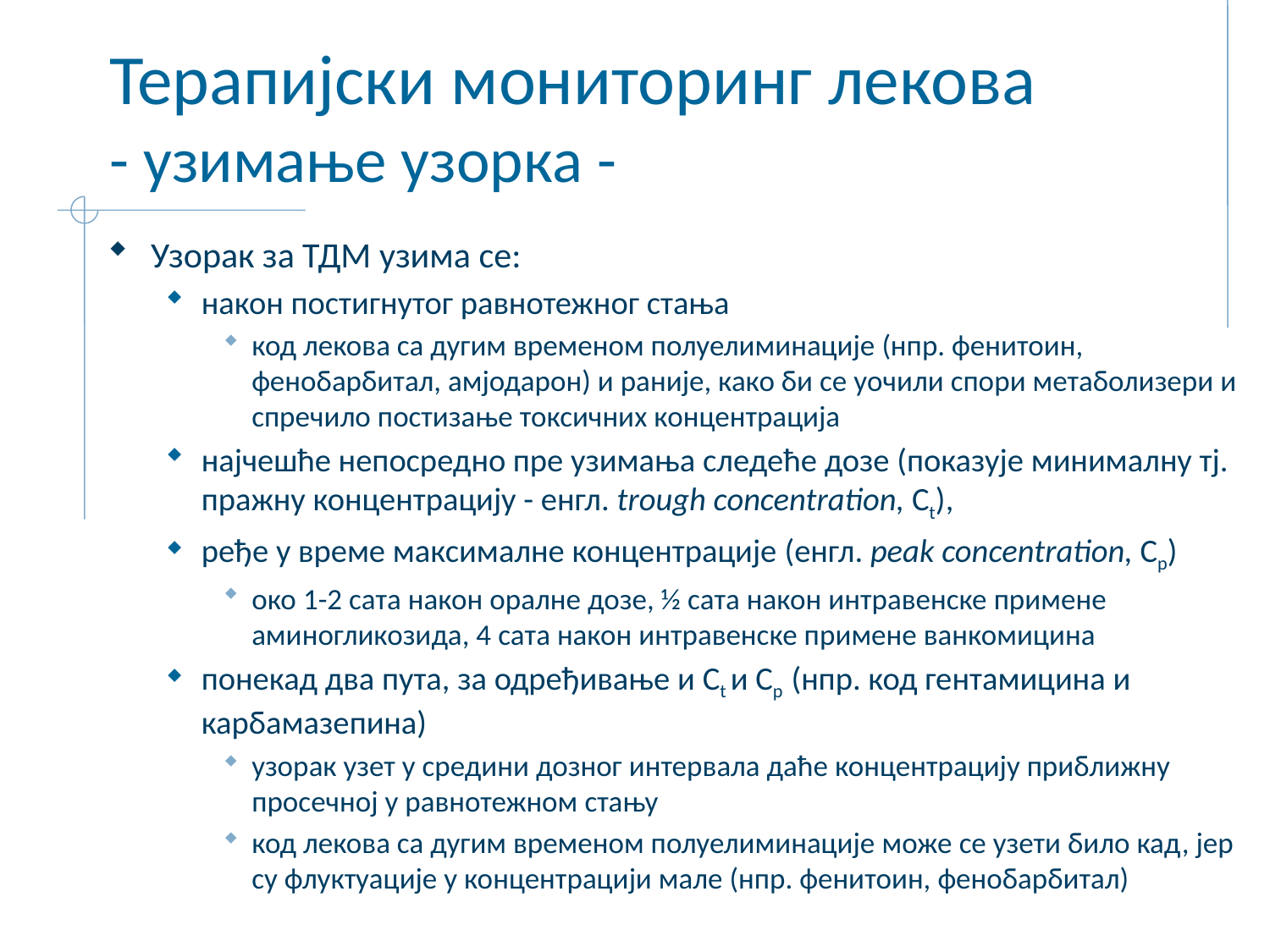

# Терапијски мониторинг лекова - узимање узорка -
Узорак за ТДМ узима се:
након постигнутог равнотежног стања
код лекова са дугим временом полуелиминације (нпр. фенитоин, фенобарбитал, амјодарон) и раније, како би се уочили спори метаболизери и спречило постизање токсичних концентрација
најчешће непосредно пре узимања следеће дозе (показује минималну тј. пражну концентрацију - енгл. trough concentration, Ct),
ређе у време максималне концентрације (енгл. peak concentration, Cp)
око 1-2 сата након оралне дозе, ½ сата након интравенске примене аминогликозида, 4 сата након интравенске примене ванкомицина
понекад два пута, за одређивање и Ct и Cp  (нпр. код гентамицина и карбамазепина)
узорак узет у средини дозног интервала даће концентрацију приближну просечној у равнотежном стању
код лекова са дугим временом полуелиминације може се узети било кад, јер су флуктуације у концентрацији мале (нпр. фенитоин, фенобарбитал)